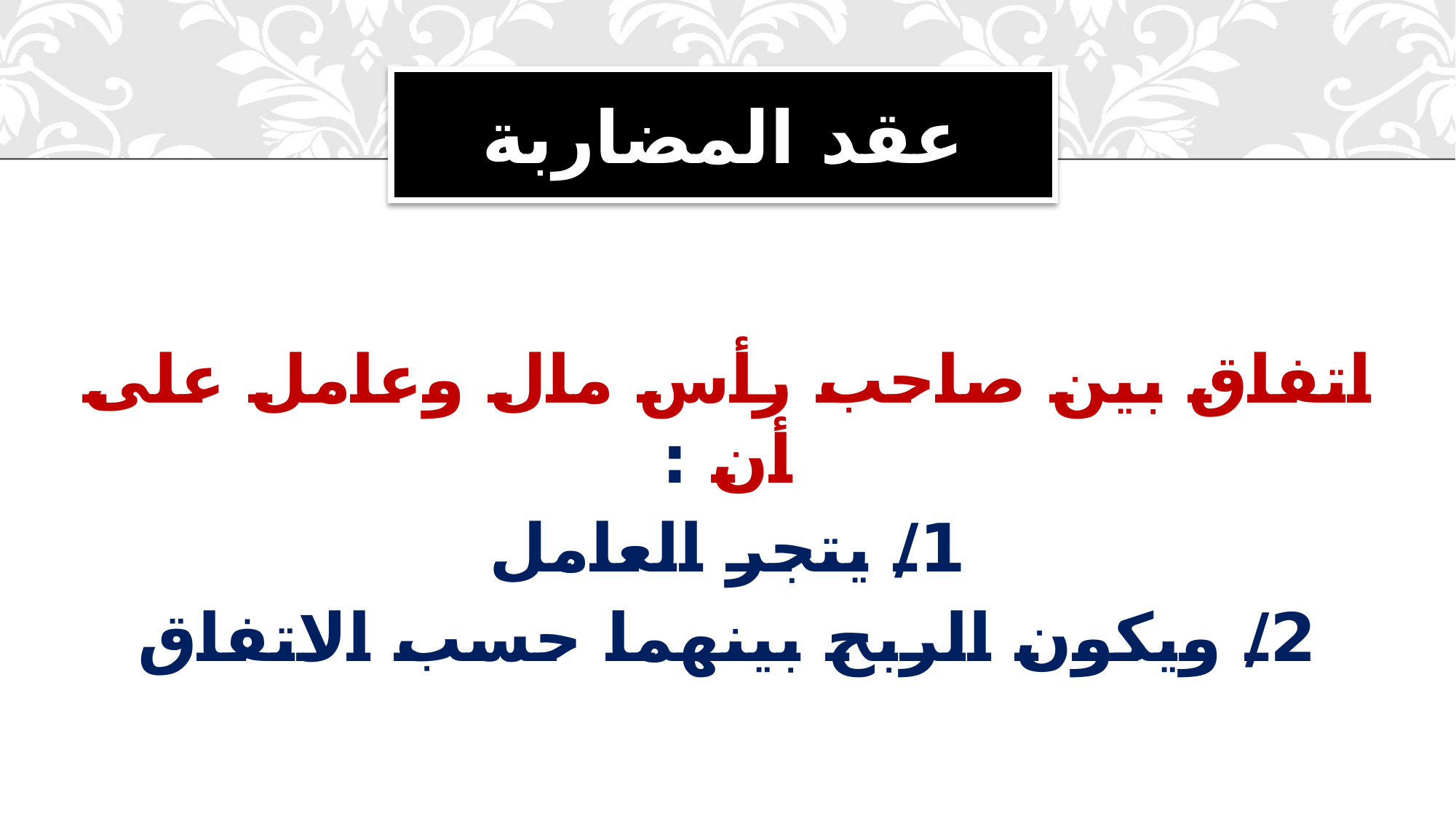

# عقد المضاربة

اتفاق بين صاحب رأس مال وعامل على أن :
1/ يتجر العامل
2/ ويكون الربح بينهما حسب الاتفاق